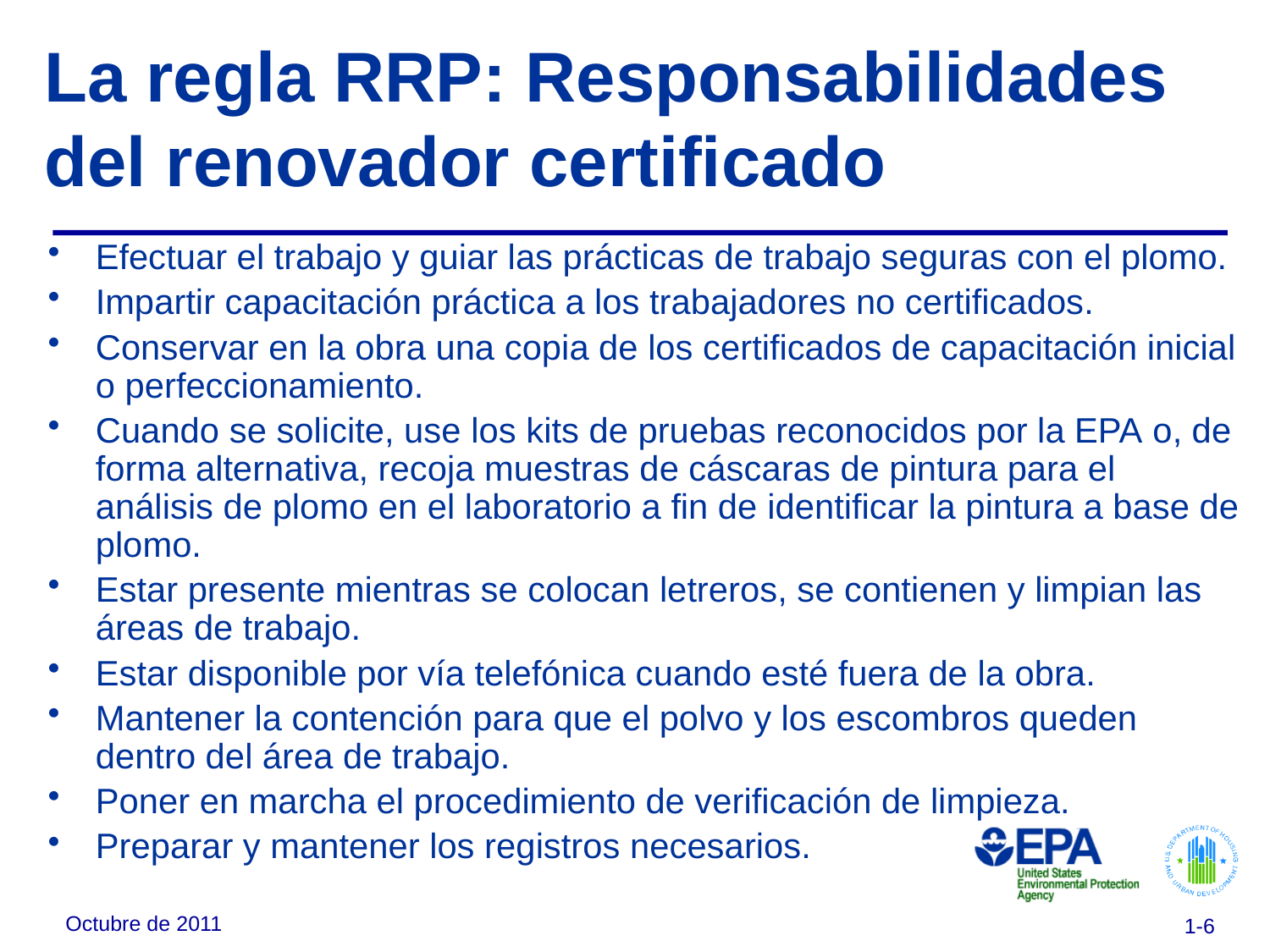

# La regla RRP: Responsabilidades del renovador certificado
Efectuar el trabajo y guiar las prácticas de trabajo seguras con el plomo.
Impartir capacitación práctica a los trabajadores no certificados.
Conservar en la obra una copia de los certificados de capacitación inicial o perfeccionamiento.
Cuando se solicite, use los kits de pruebas reconocidos por la EPA o, de forma alternativa, recoja muestras de cáscaras de pintura para el análisis de plomo en el laboratorio a fin de identificar la pintura a base de plomo.
Estar presente mientras se colocan letreros, se contienen y limpian las áreas de trabajo.
Estar disponible por vía telefónica cuando esté fuera de la obra.
Mantener la contención para que el polvo y los escombros queden dentro del área de trabajo.
Poner en marcha el procedimiento de verificación de limpieza.
Preparar y mantener los registros necesarios.
Octubre de 2011
1-6